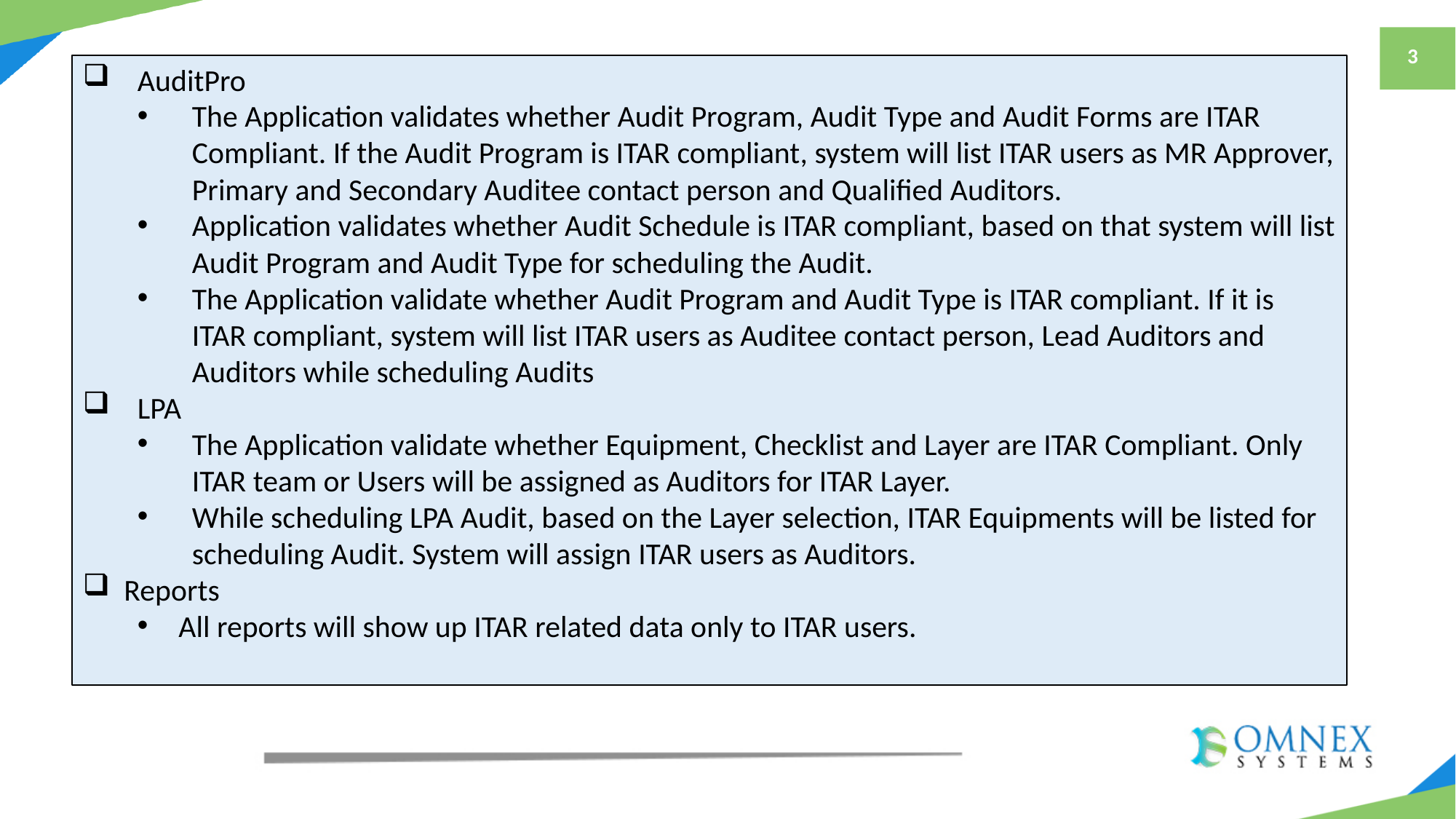

3
AuditPro
The Application validates whether Audit Program, Audit Type and Audit Forms are ITAR Compliant. If the Audit Program is ITAR compliant, system will list ITAR users as MR Approver, Primary and Secondary Auditee contact person and Qualified Auditors.
Application validates whether Audit Schedule is ITAR compliant, based on that system will list Audit Program and Audit Type for scheduling the Audit.
The Application validate whether Audit Program and Audit Type is ITAR compliant. If it is ITAR compliant, system will list ITAR users as Auditee contact person, Lead Auditors and Auditors while scheduling Audits
LPA
The Application validate whether Equipment, Checklist and Layer are ITAR Compliant. Only ITAR team or Users will be assigned as Auditors for ITAR Layer.
While scheduling LPA Audit, based on the Layer selection, ITAR Equipments will be listed for scheduling Audit. System will assign ITAR users as Auditors.
Reports
All reports will show up ITAR related data only to ITAR users.